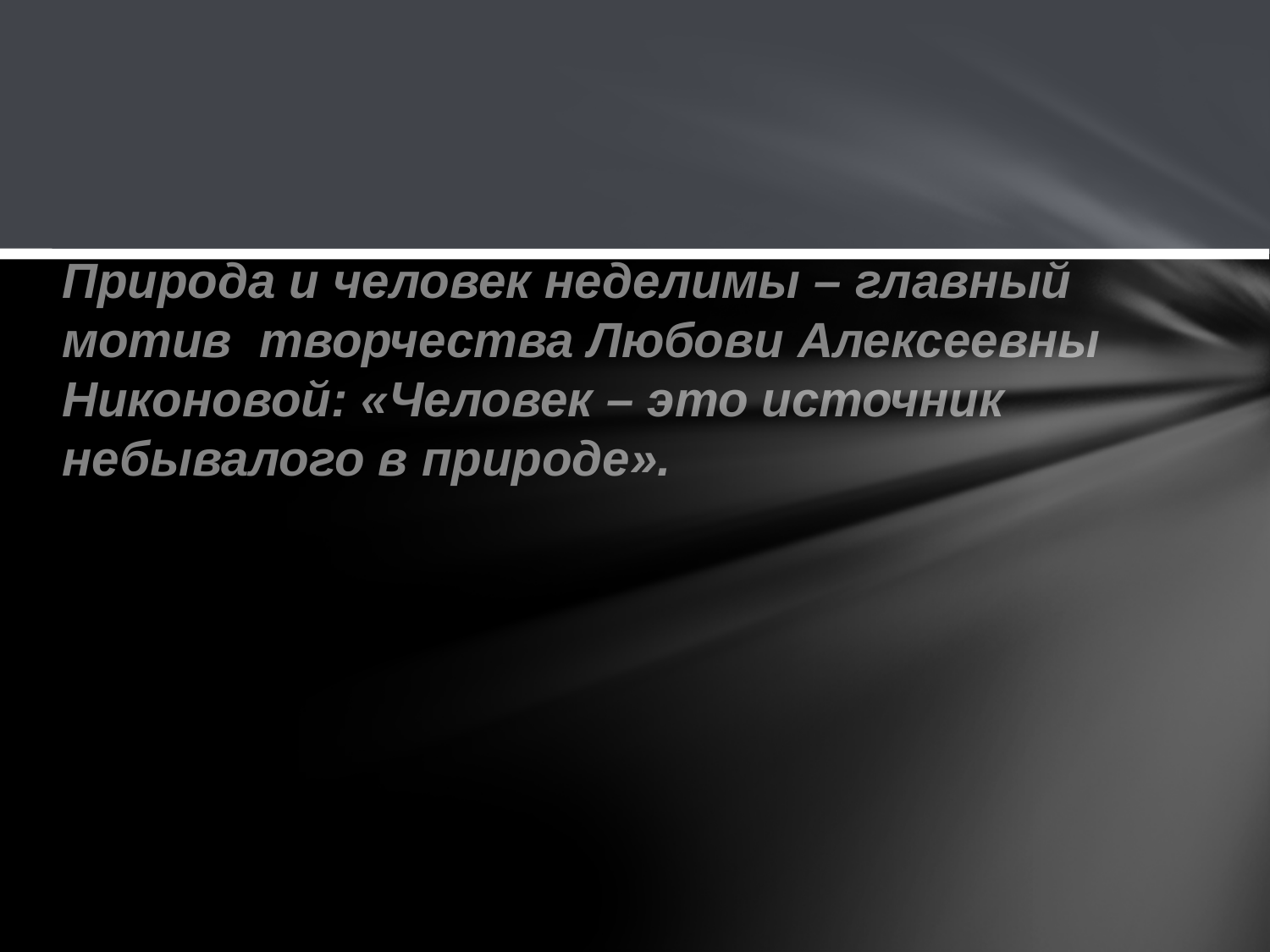

# Природа и человек неделимы – главный мотив  творчества Любови Алексеевны Никоновой: «Человек – это источник небывалого в природе».